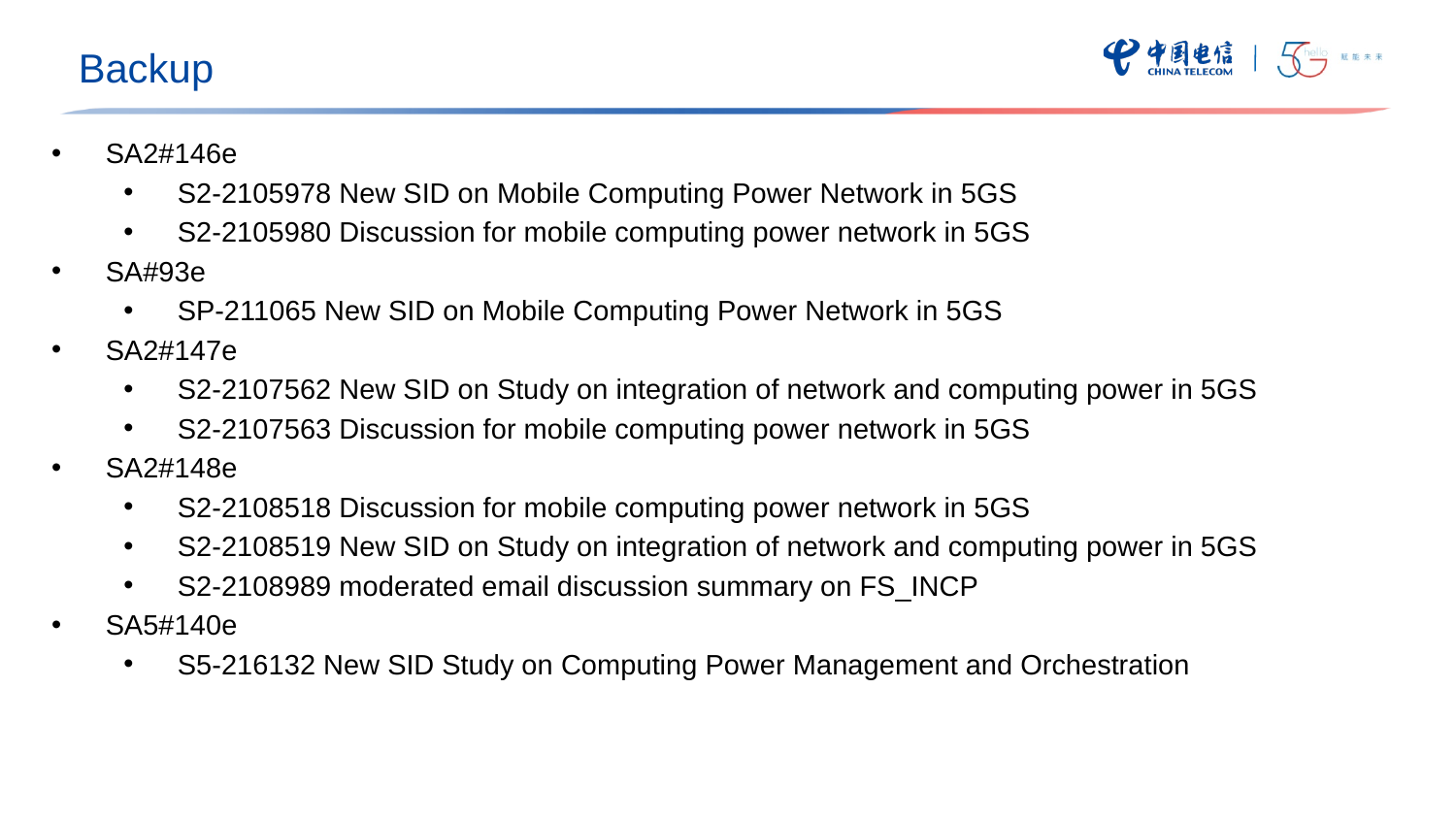

Backup
SA2#146e
S2-2105978 New SID on Mobile Computing Power Network in 5GS
S2-2105980 Discussion for mobile computing power network in 5GS
SA#93e
SP-211065 New SID on Mobile Computing Power Network in 5GS
SA2#147e
S2-2107562 New SID on Study on integration of network and computing power in 5GS
S2-2107563 Discussion for mobile computing power network in 5GS
SA2#148e
S2-2108518 Discussion for mobile computing power network in 5GS
S2-2108519 New SID on Study on integration of network and computing power in 5GS
S2-2108989 moderated email discussion summary on FS_INCP
SA5#140e
S5-216132 New SID Study on Computing Power Management and Orchestration